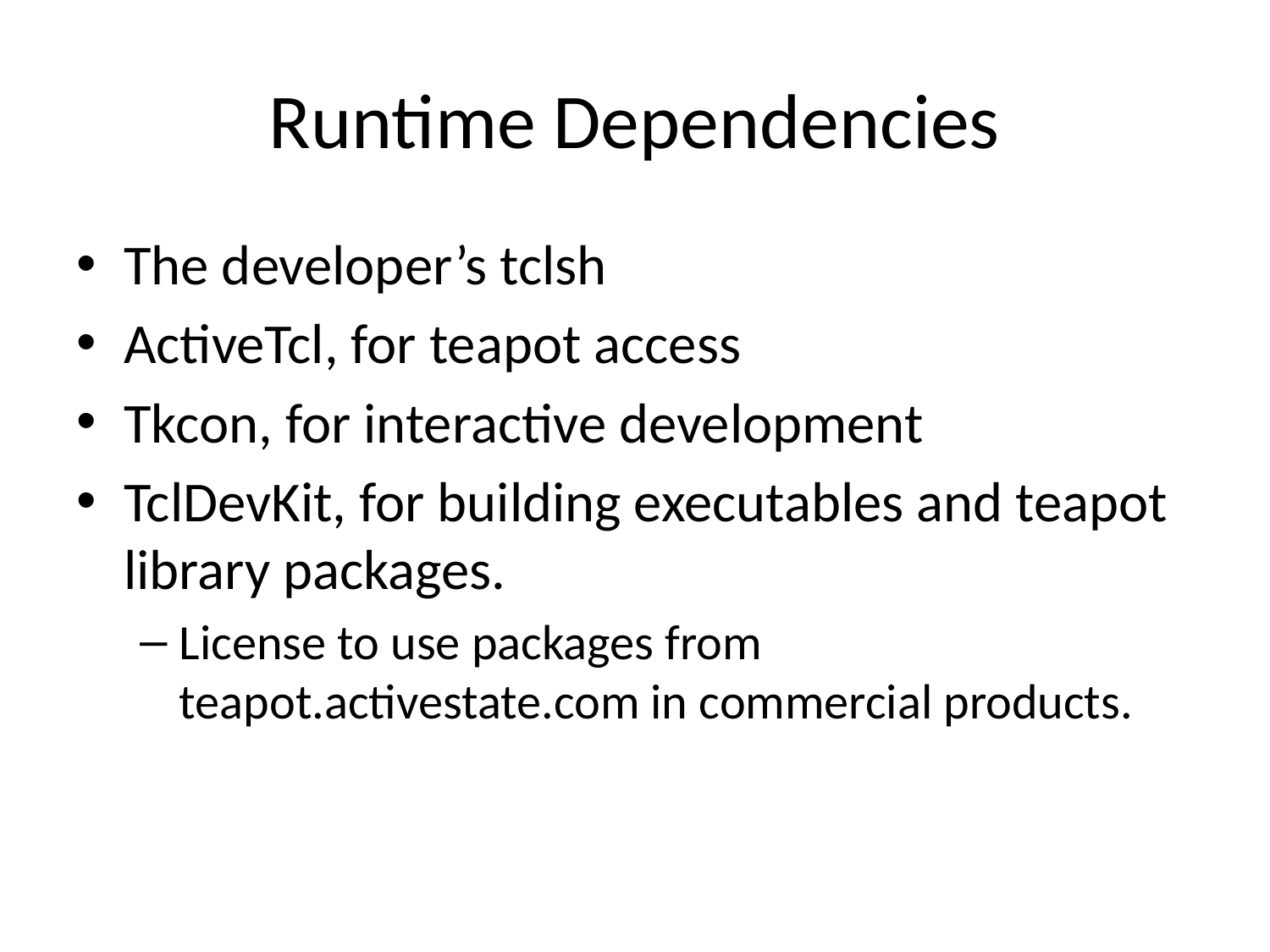

# Runtime Dependencies
The developer’s tclsh
ActiveTcl, for teapot access
Tkcon, for interactive development
TclDevKit, for building executables and teapot library packages.
License to use packages from teapot.activestate.com in commercial products.